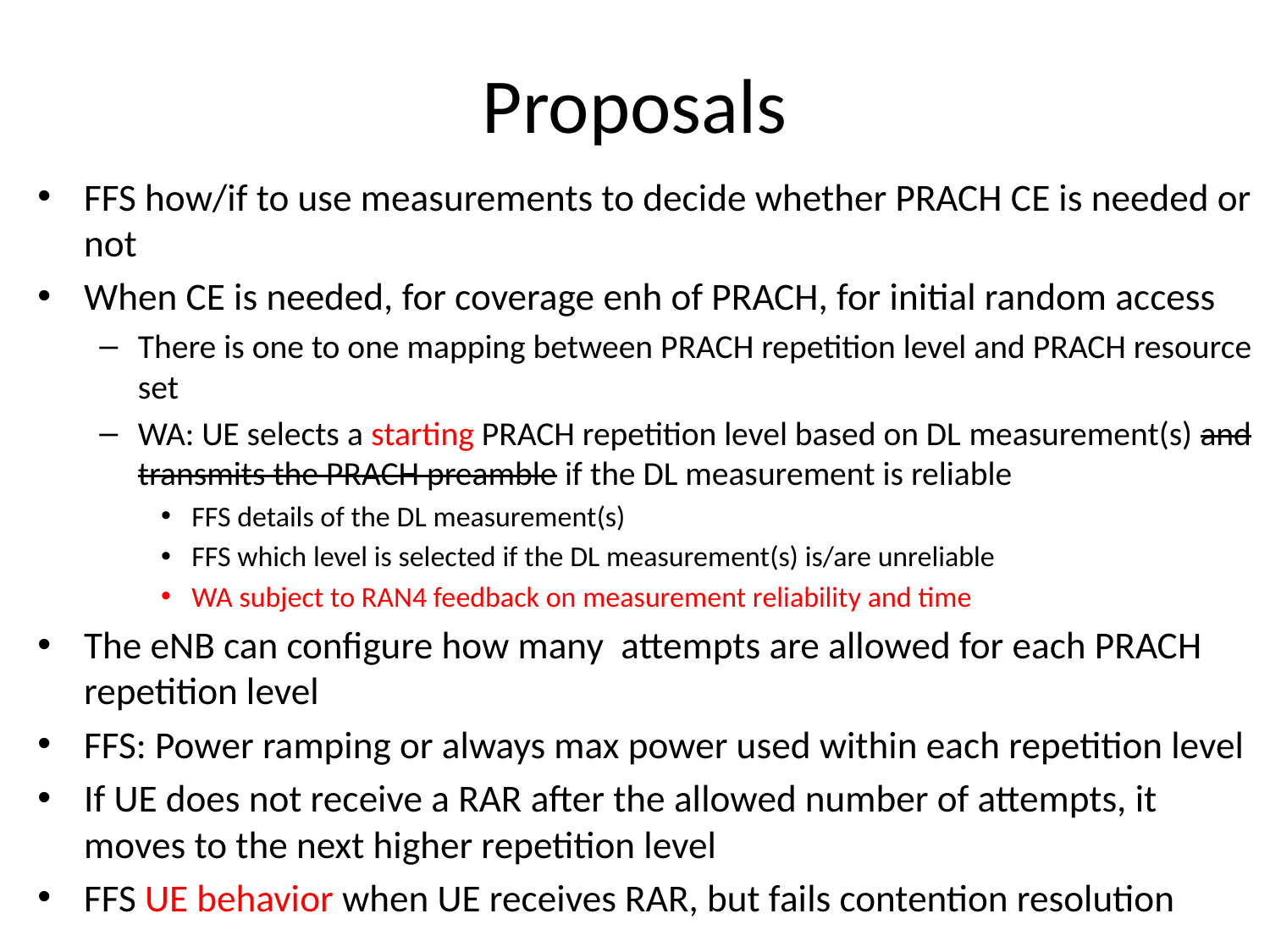

# Proposals
FFS how/if to use measurements to decide whether PRACH CE is needed or not
When CE is needed, for coverage enh of PRACH, for initial random access
There is one to one mapping between PRACH repetition level and PRACH resource set
WA: UE selects a starting PRACH repetition level based on DL measurement(s) and transmits the PRACH preamble if the DL measurement is reliable
FFS details of the DL measurement(s)
FFS which level is selected if the DL measurement(s) is/are unreliable
WA subject to RAN4 feedback on measurement reliability and time
The eNB can configure how many  attempts are allowed for each PRACH repetition level
FFS: Power ramping or always max power used within each repetition level
If UE does not receive a RAR after the allowed number of attempts, it moves to the next higher repetition level
FFS UE behavior when UE receives RAR, but fails contention resolution